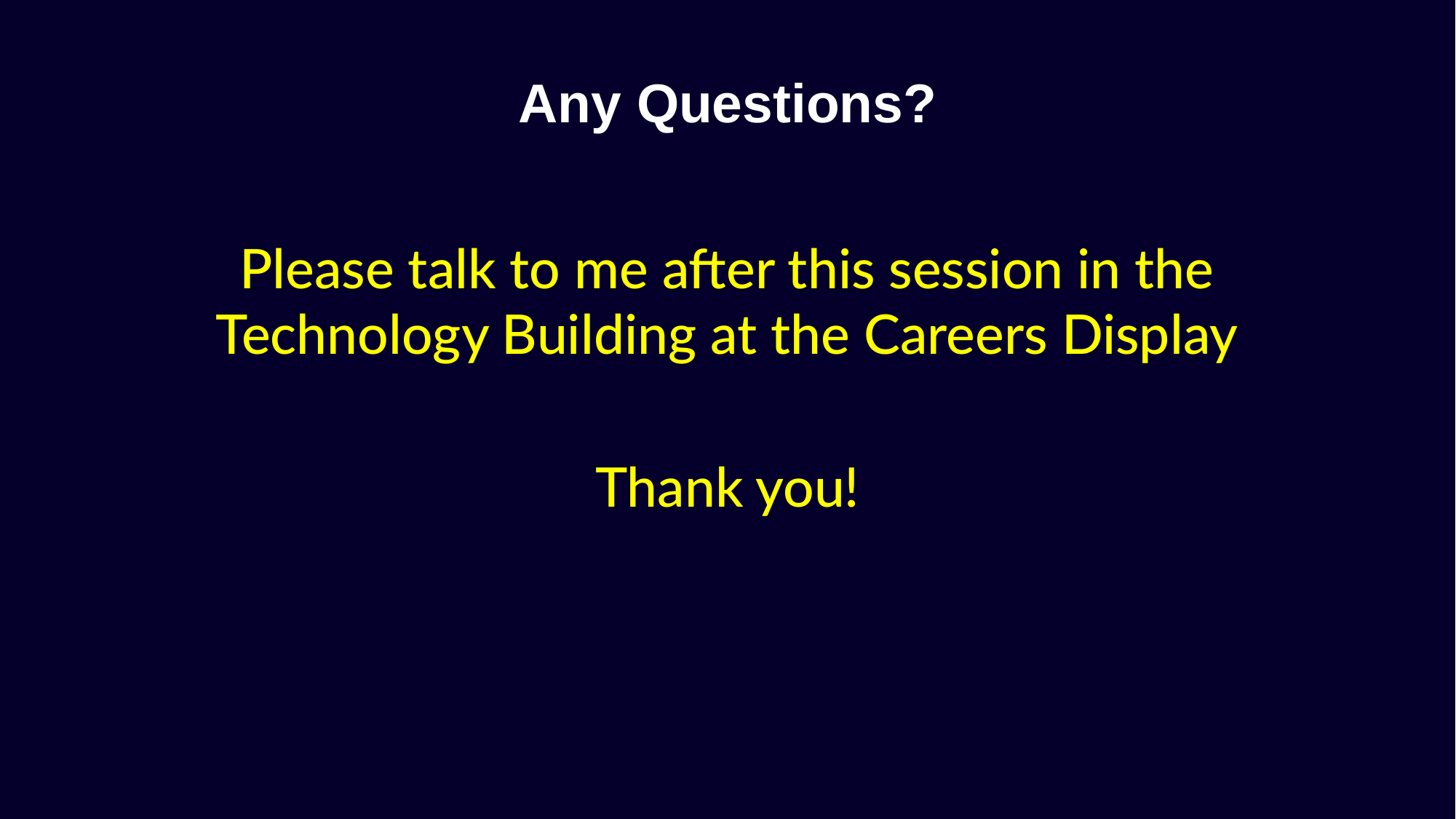

# Any Questions?
Please talk to me after this session in the Technology Building at the Careers Display

Thank you!